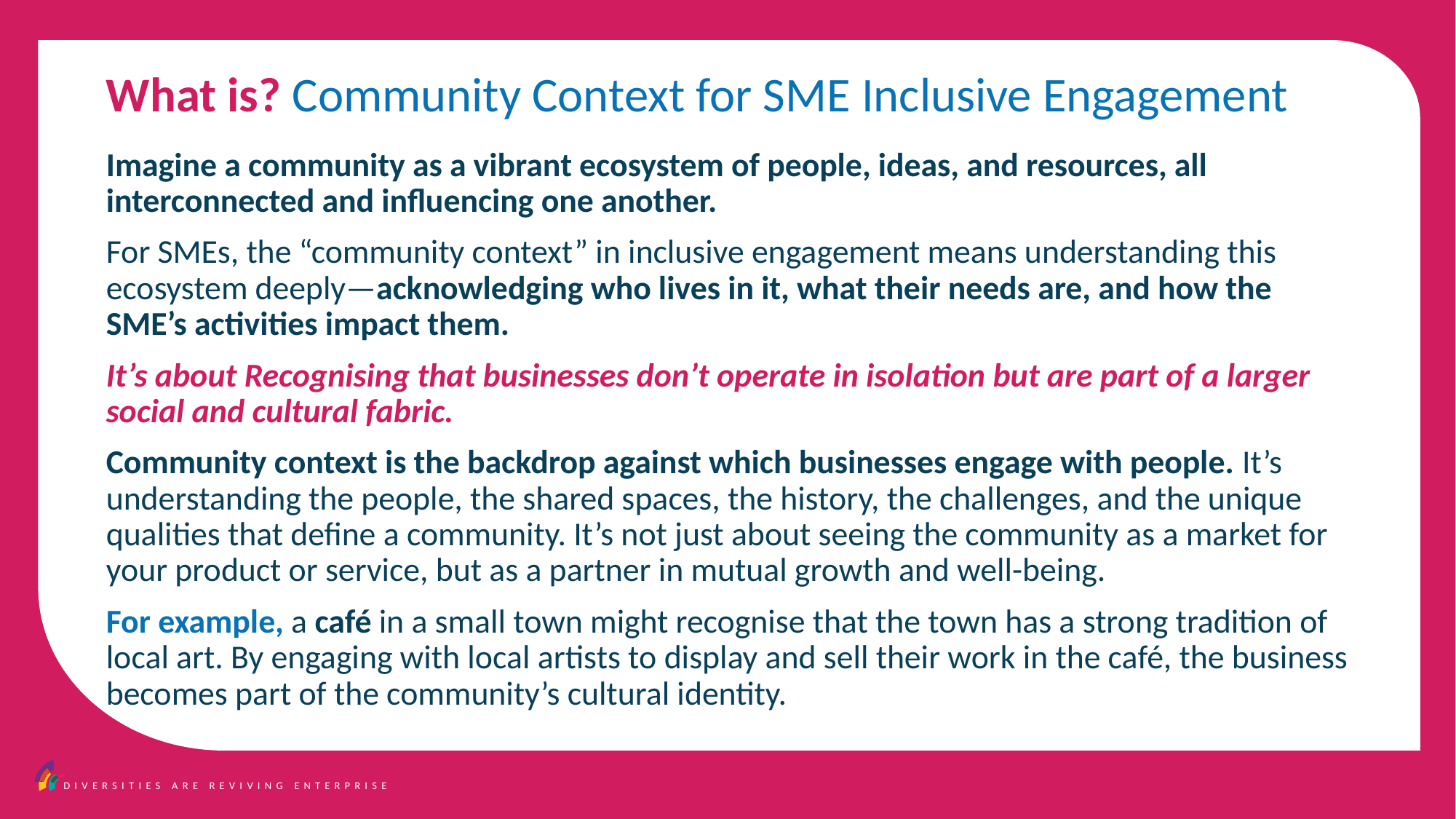

What is? Community Context for SME Inclusive Engagement

Imagine a community as a vibrant ecosystem of people, ideas, and resources, all interconnected and influencing one another.
For SMEs, the “community context” in inclusive engagement means understanding this ecosystem deeply—acknowledging who lives in it, what their needs are, and how the SME’s activities impact them.
It’s about Recognising that businesses don’t operate in isolation but are part of a larger social and cultural fabric.
Community context is the backdrop against which businesses engage with people. It’s understanding the people, the shared spaces, the history, the challenges, and the unique qualities that define a community. It’s not just about seeing the community as a market for your product or service, but as a partner in mutual growth and well-being.
For example, a café in a small town might recognise that the town has a strong tradition of local art. By engaging with local artists to display and sell their work in the café, the business becomes part of the community’s cultural identity.